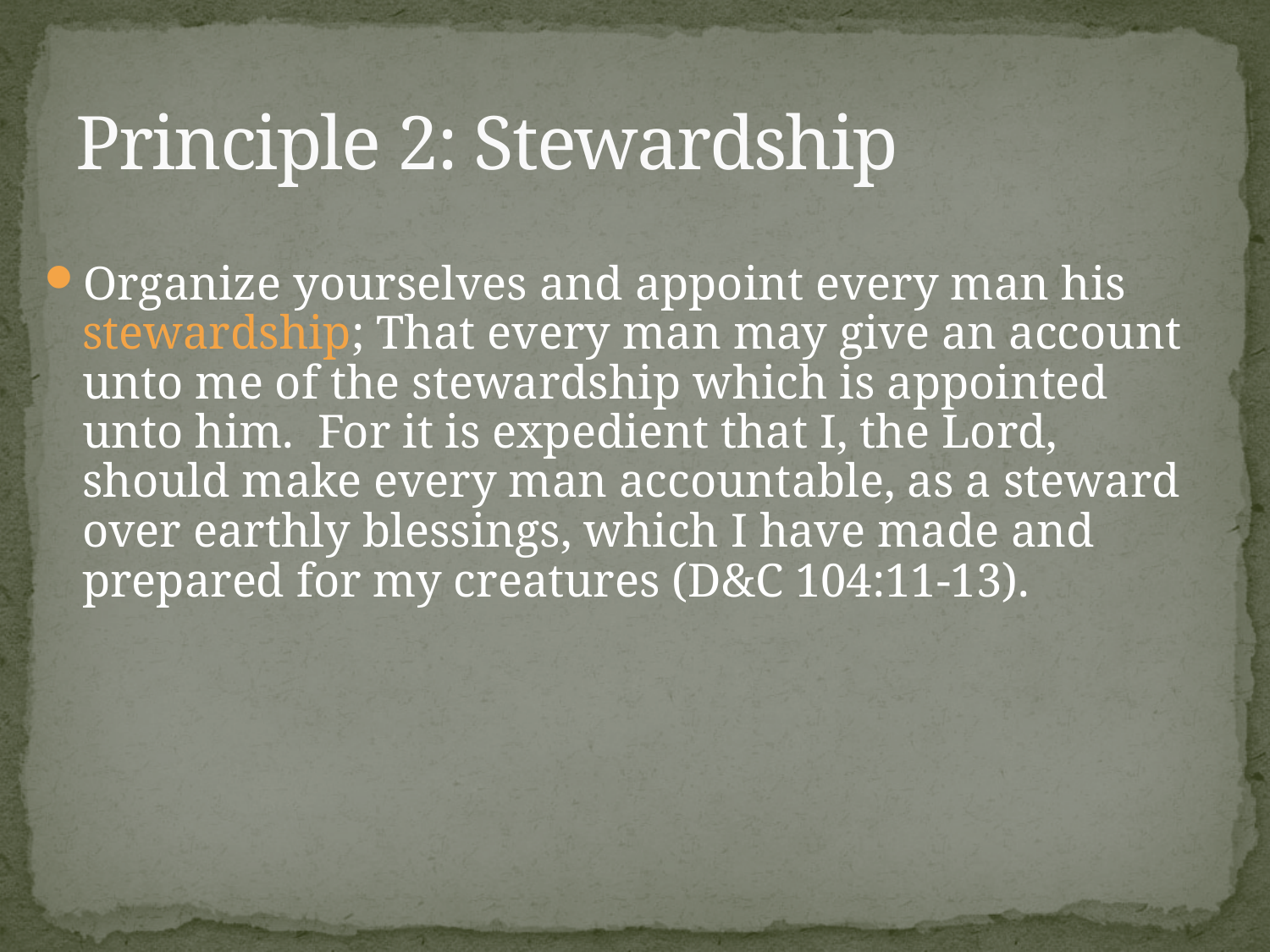

# Principle 2: Stewardship
Organize yourselves and appoint every man his stewardship; That every man may give an account unto me of the stewardship which is appointed unto him.  For it is expedient that I, the Lord, should make every man accountable, as a steward over earthly blessings, which I have made and prepared for my creatures (D&C 104:11-13).